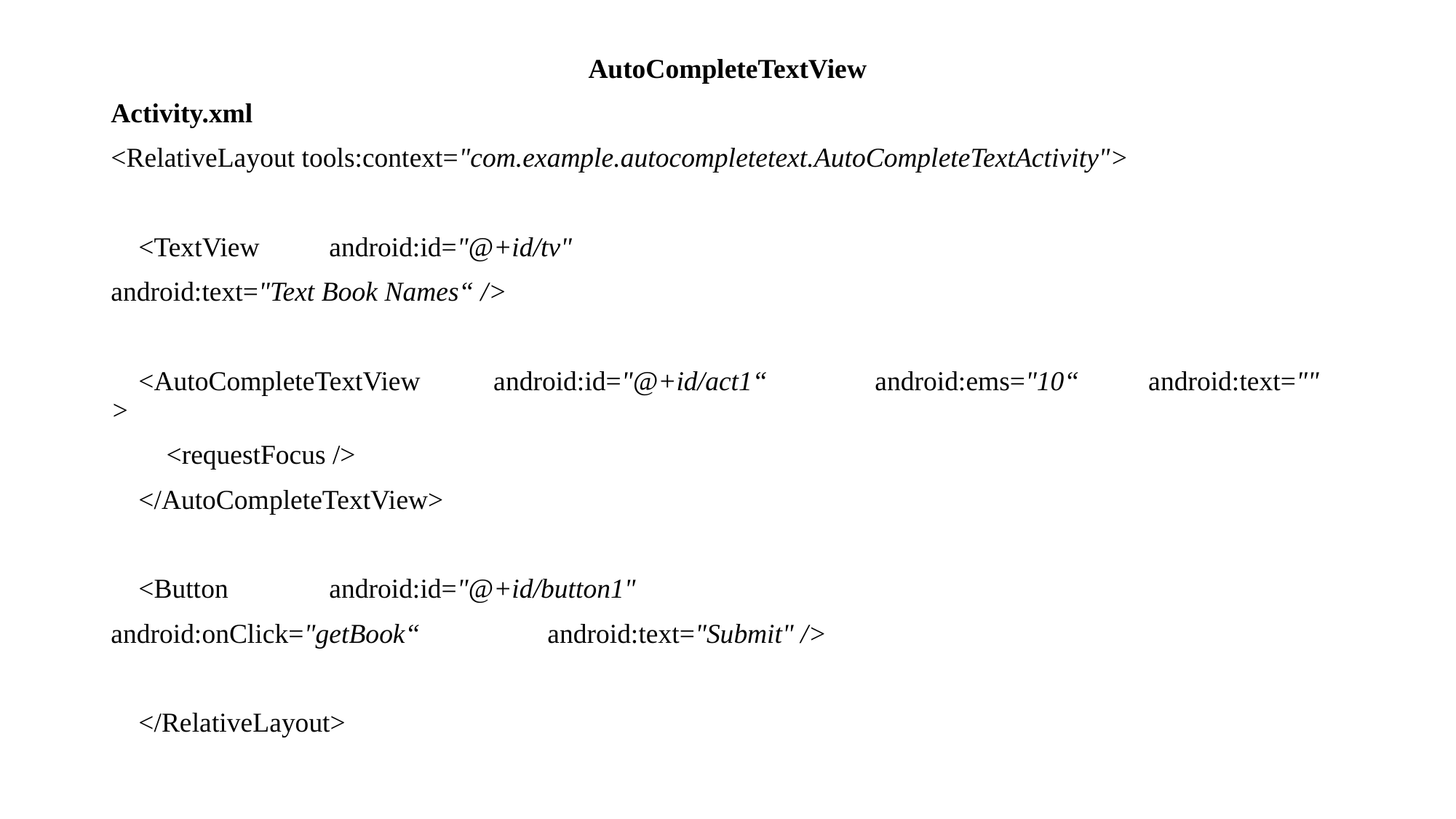

AutoCompleteTextView
Activity.xml
<RelativeLayout tools:context="com.example.autocompletetext.AutoCompleteTextActivity">

    <TextView	android:id="@+id/tv"
android:text="Text Book Names“ />

    <AutoCompleteTextView	        android:id="@+id/act1“	android:ems="10“	        android:text="" >
        <requestFocus />
    </AutoCompleteTextView>

    <Button	android:id="@+id/button1"
android:onClick="getBook“		android:text="Submit" />

    </RelativeLayout>